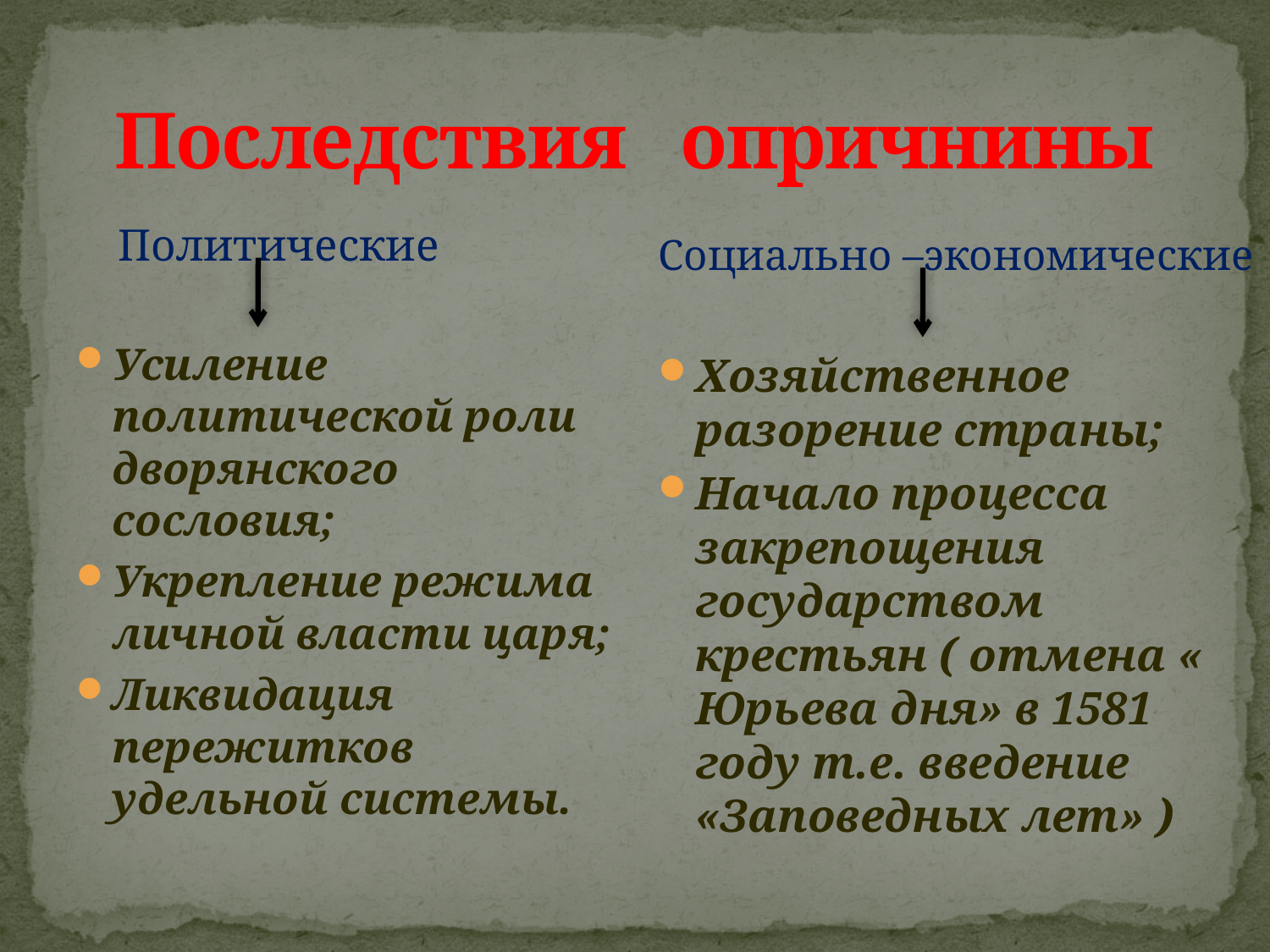

# Последствия   опричнины
    Политические

Усиление политической роли дворянского сословия;
Укрепление режима личной власти царя;
Ликвидация пережитков удельной системы.
Социально –экономические

Хозяйственное разорение страны;
Начало процесса закрепощения государством крестьян ( отмена « Юрьева дня» в 1581 году т.е. введение «Заповедных лет» )